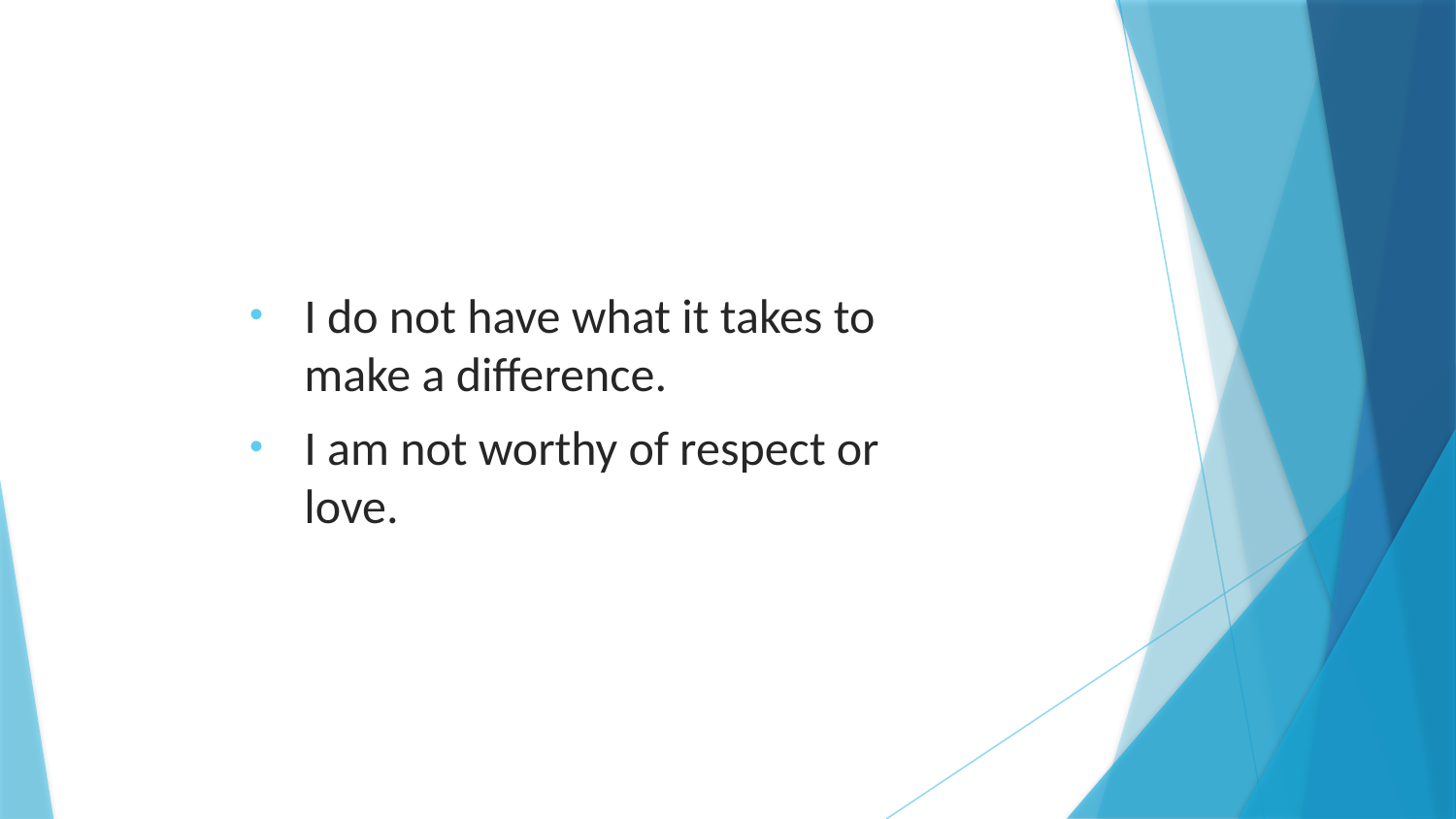

I do not have what it takes to make a difference.
I am not worthy of respect or love.